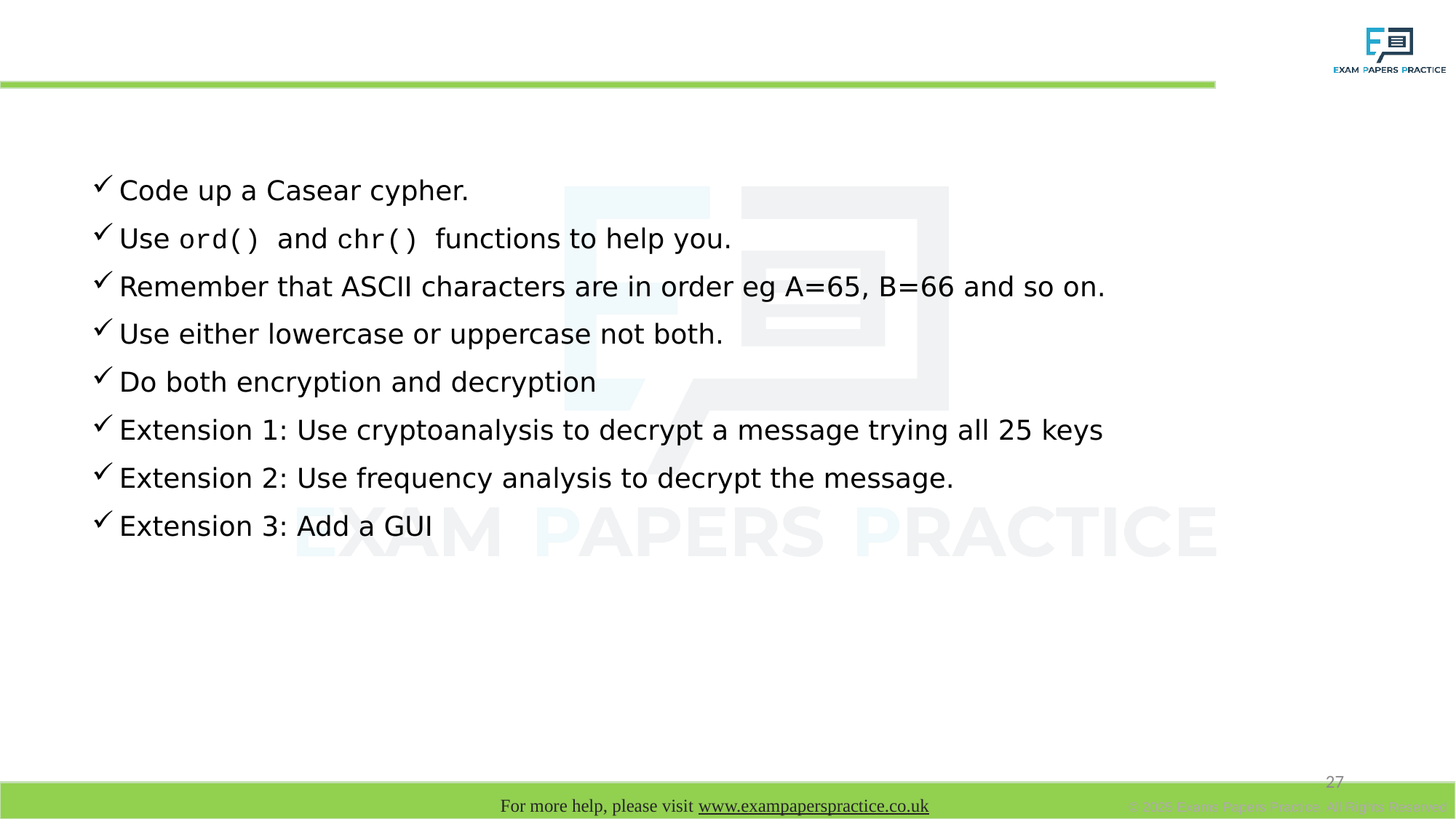

# Homework: Caesar Cypher
Code up a Casear cypher.
Use ord() and chr() functions to help you.
Remember that ASCII characters are in order eg A=65, B=66 and so on.
Use either lowercase or uppercase not both.
Do both encryption and decryption
Extension 1: Use cryptoanalysis to decrypt a message trying all 25 keys
Extension 2: Use frequency analysis to decrypt the message.
Extension 3: Add a GUI

27